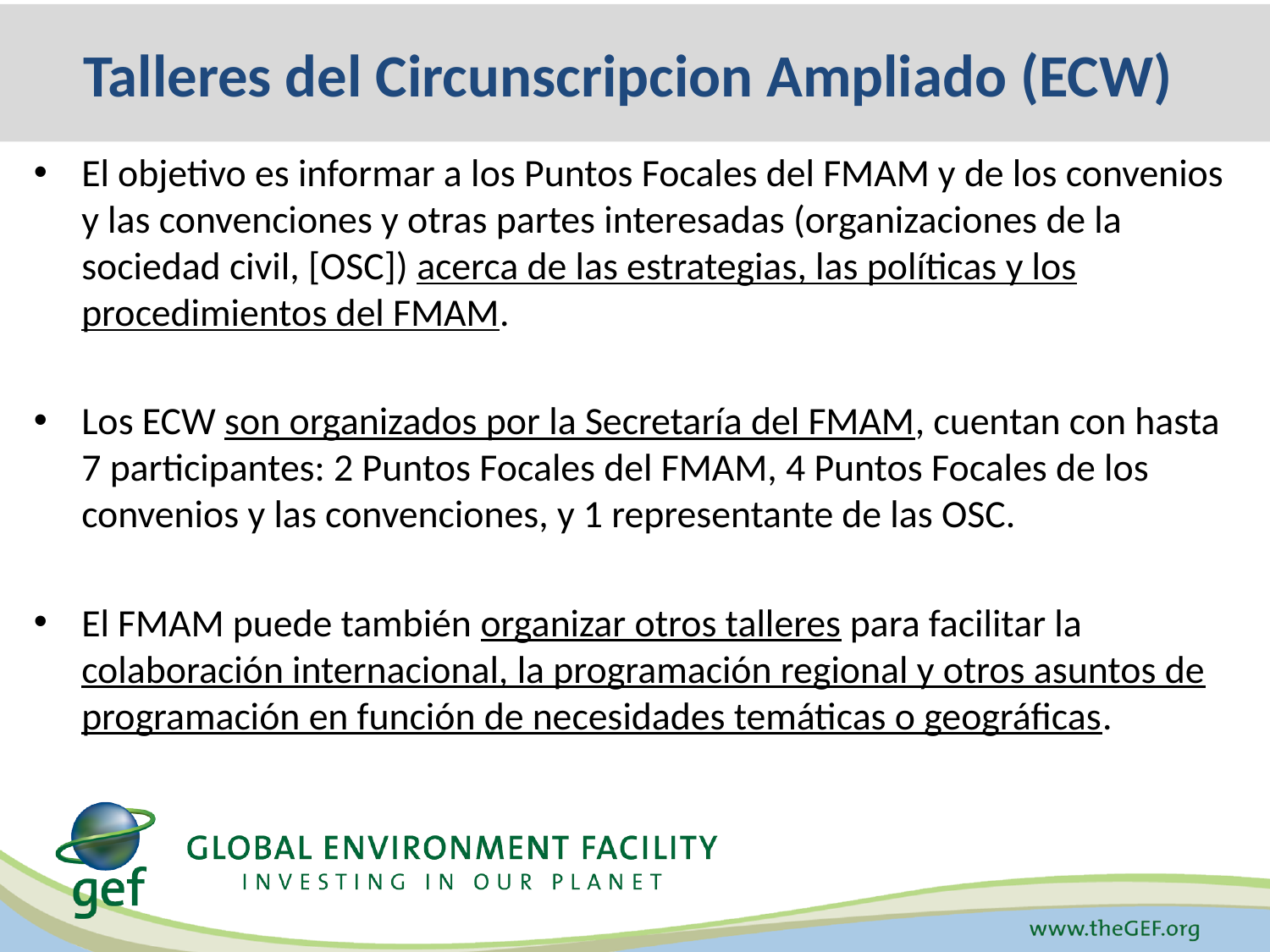

# Talleres del Circunscripcion Ampliado (ECW)
El objetivo es informar a los Puntos Focales del FMAM y de los convenios y las convenciones y otras partes interesadas (organizaciones de la sociedad civil, [OSC]) acerca de las estrategias, las políticas y los procedimientos del FMAM.

Los ECW son organizados por la Secretaría del FMAM, cuentan con hasta 7 participantes: 2 Puntos Focales del FMAM, 4 Puntos Focales de los convenios y las convenciones, y 1 representante de las OSC.

El FMAM puede también organizar otros talleres para facilitar la colaboración internacional, la programación regional y otros asuntos de programación en función de necesidades temáticas o geográficas.